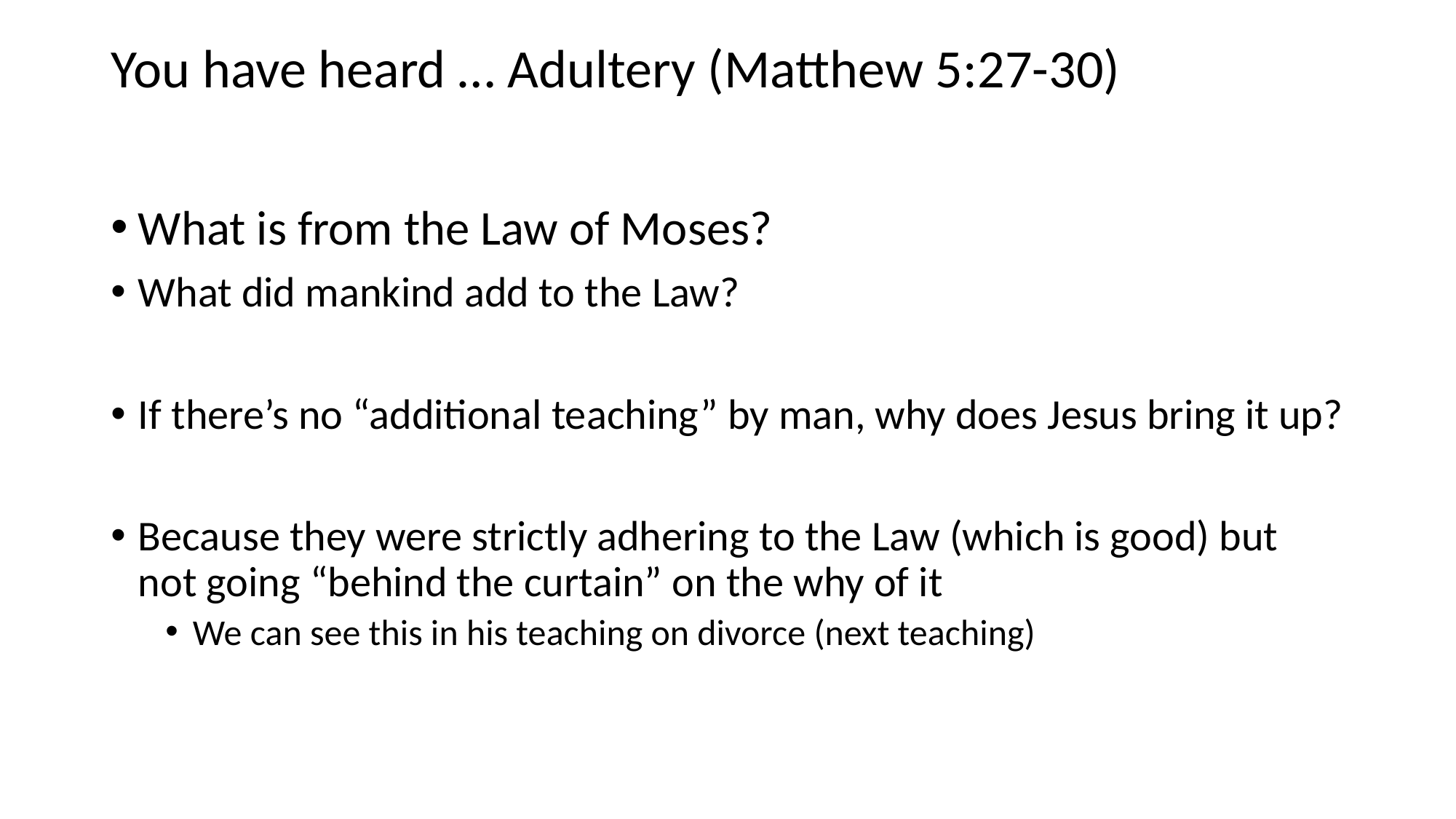

# You have heard … Adultery (Matthew 5:27-30)

What is from the Law of Moses?
What did mankind add to the Law?

If there’s no “additional teaching” by man, why does Jesus bring it up?

Because they were strictly adhering to the Law (which is good) but not going “behind the curtain” on the why of it
We can see this in his teaching on divorce (next teaching)